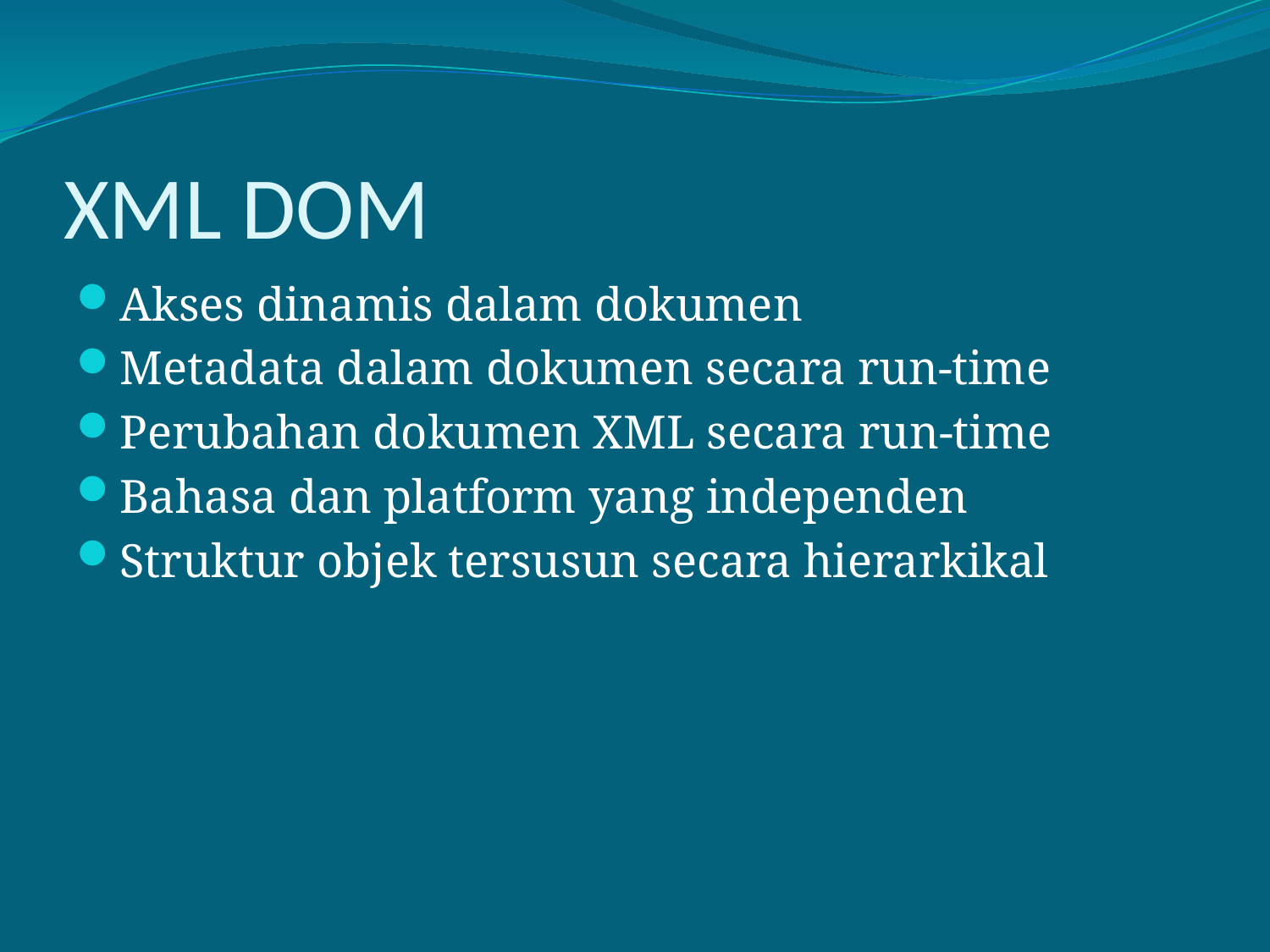

# XML DOM
Akses dinamis dalam dokumen
Metadata dalam dokumen secara run-time
Perubahan dokumen XML secara run-time
Bahasa dan platform yang independen
Struktur objek tersusun secara hierarkikal